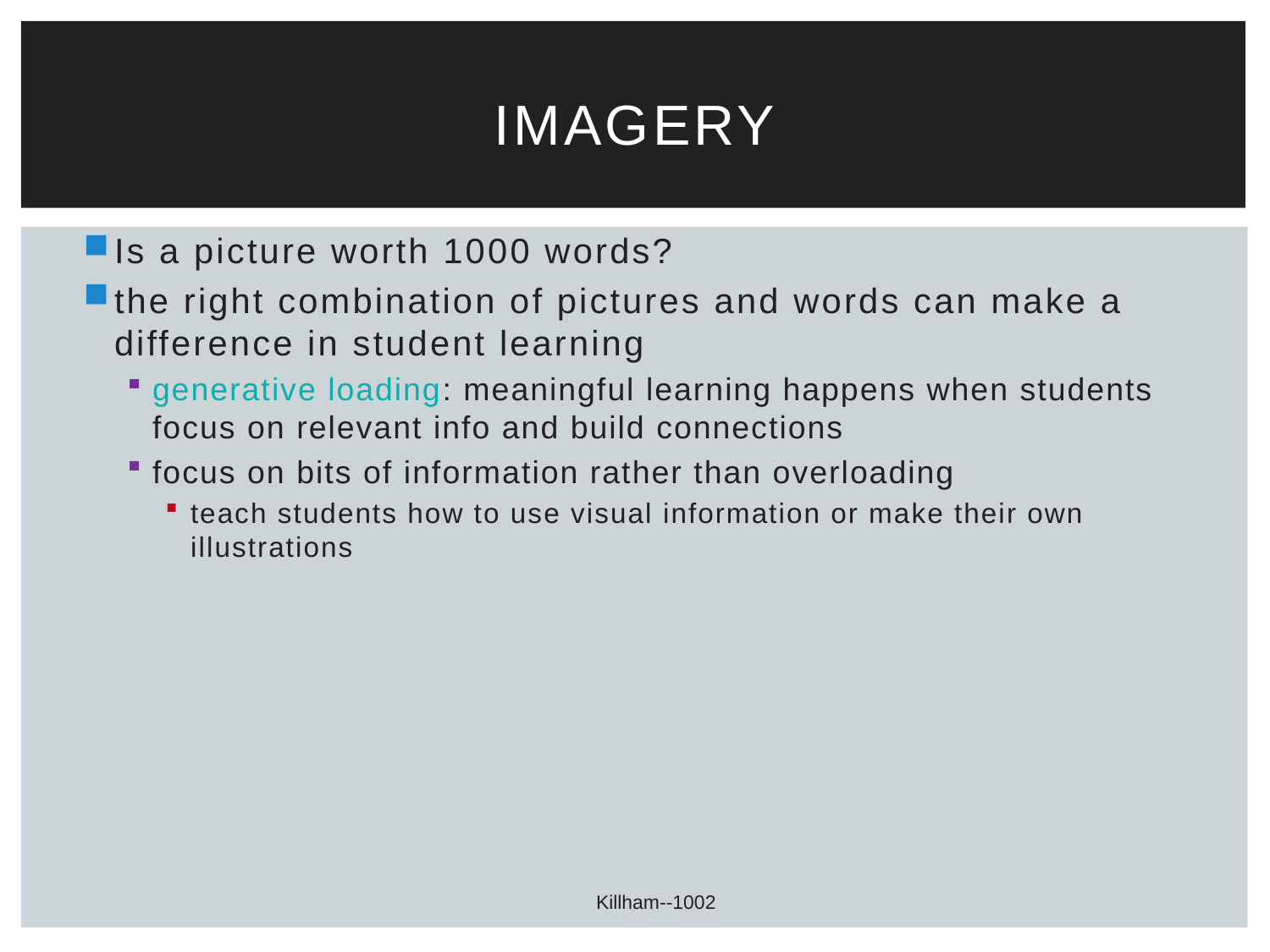

# Imagery
Is a picture worth 1000 words?
the right combination of pictures and words can make a difference in student learning
generative loading: meaningful learning happens when students focus on relevant info and build connections
focus on bits of information rather than overloading
teach students how to use visual information or make their own illustrations
Killham--1002